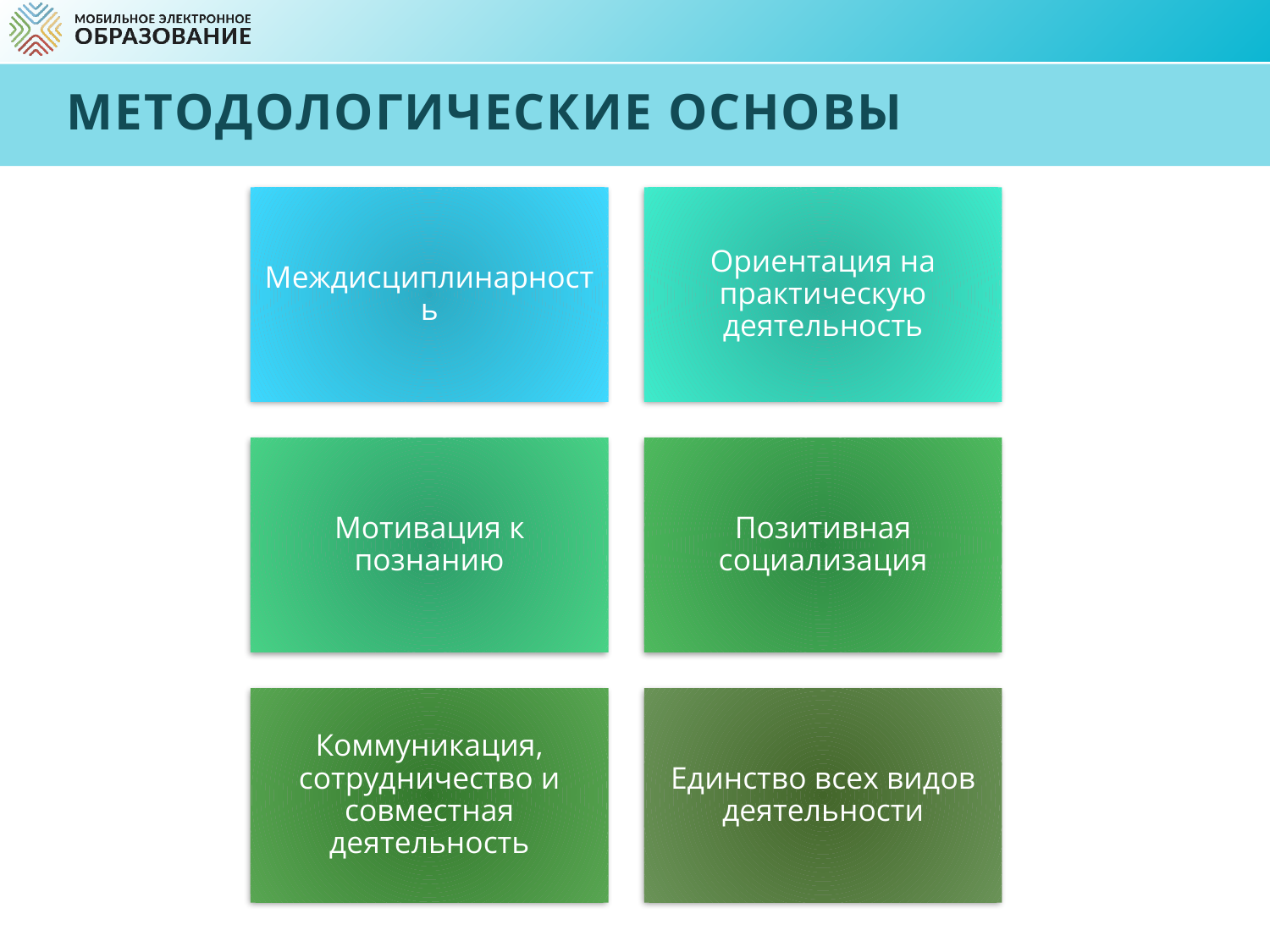

# Методологические основы
Междисциплинарность
Ориентация на практическую деятельность
Мотивация к познанию
Позитивная социализация
Коммуникация, сотрудничество и совместная деятельность
Единство всех видов деятельности